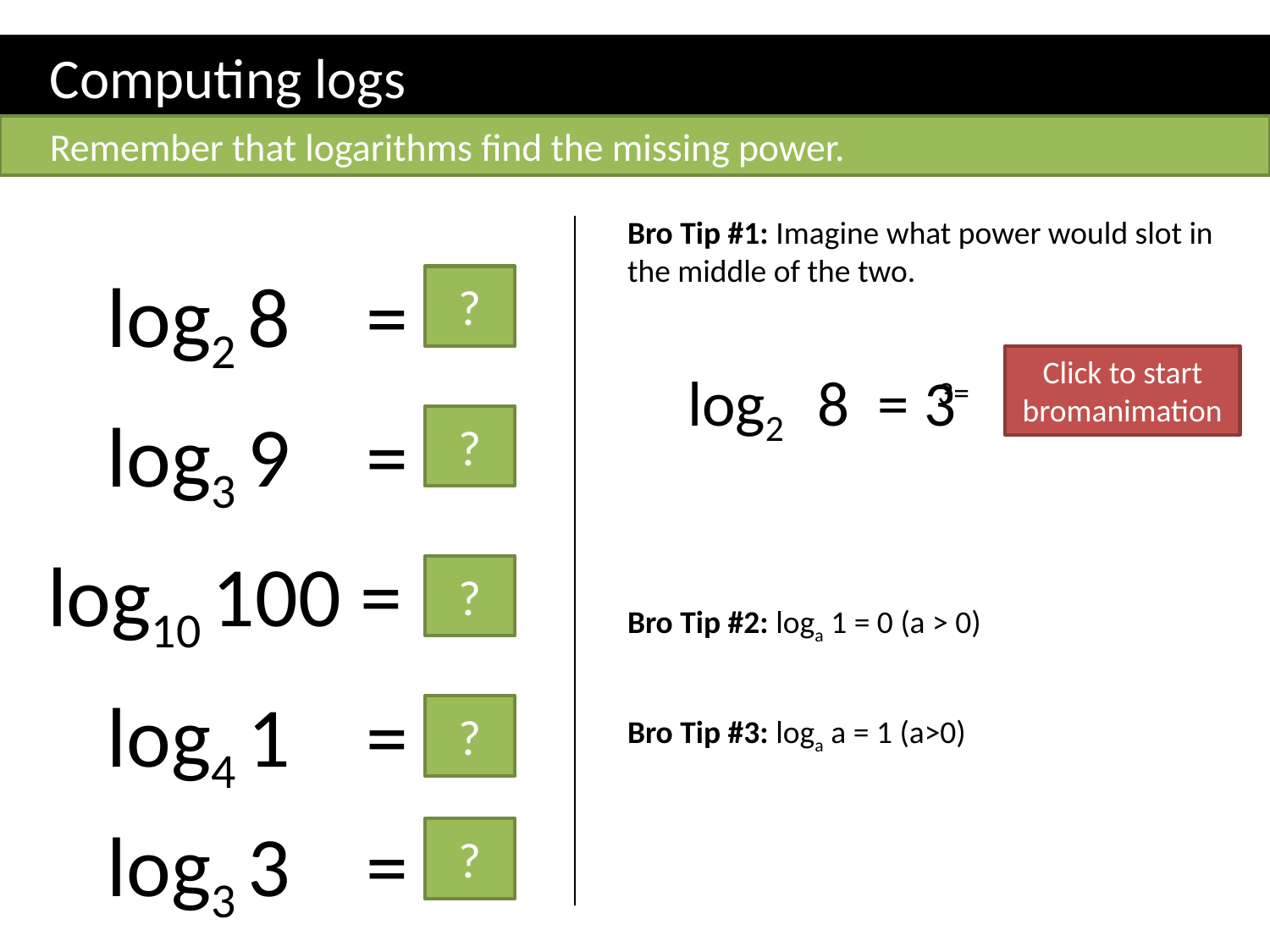

Computing logs
Remember that logarithms find the missing power.
Bro Tip #1: Imagine what power would slot in the middle of the two.
log2 8    = 3
?
Click to start bromanimation
log2    8  = 3
3=
log3 9    = 2
?
log10 100 = 2
?
Bro Tip #2: loga 1 = 0 (a > 0)
log4 1    = 0
?
Bro Tip #3: loga a = 1 (a>0)
log3 3    = 1
?